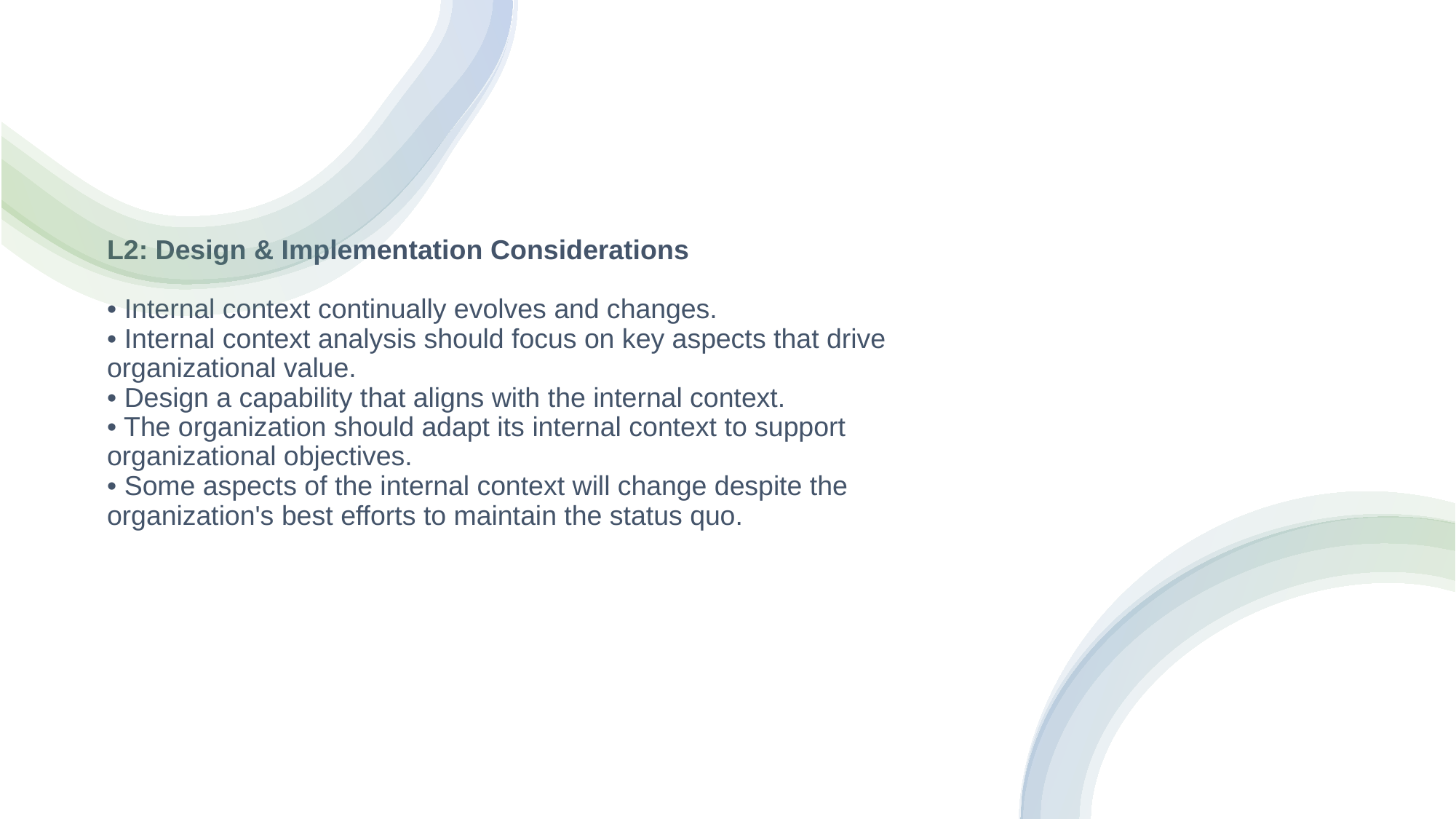

# L2: Design & Implementation Considerations • Internal context continually evolves and changes. • Internal context analysis should focus on key aspects that drive organizational value. • Design a capability that aligns with the internal context. • The organization should adapt its internal context to support organizational objectives. • Some aspects of the internal context will change despite the organization's best efforts to maintain the status quo.